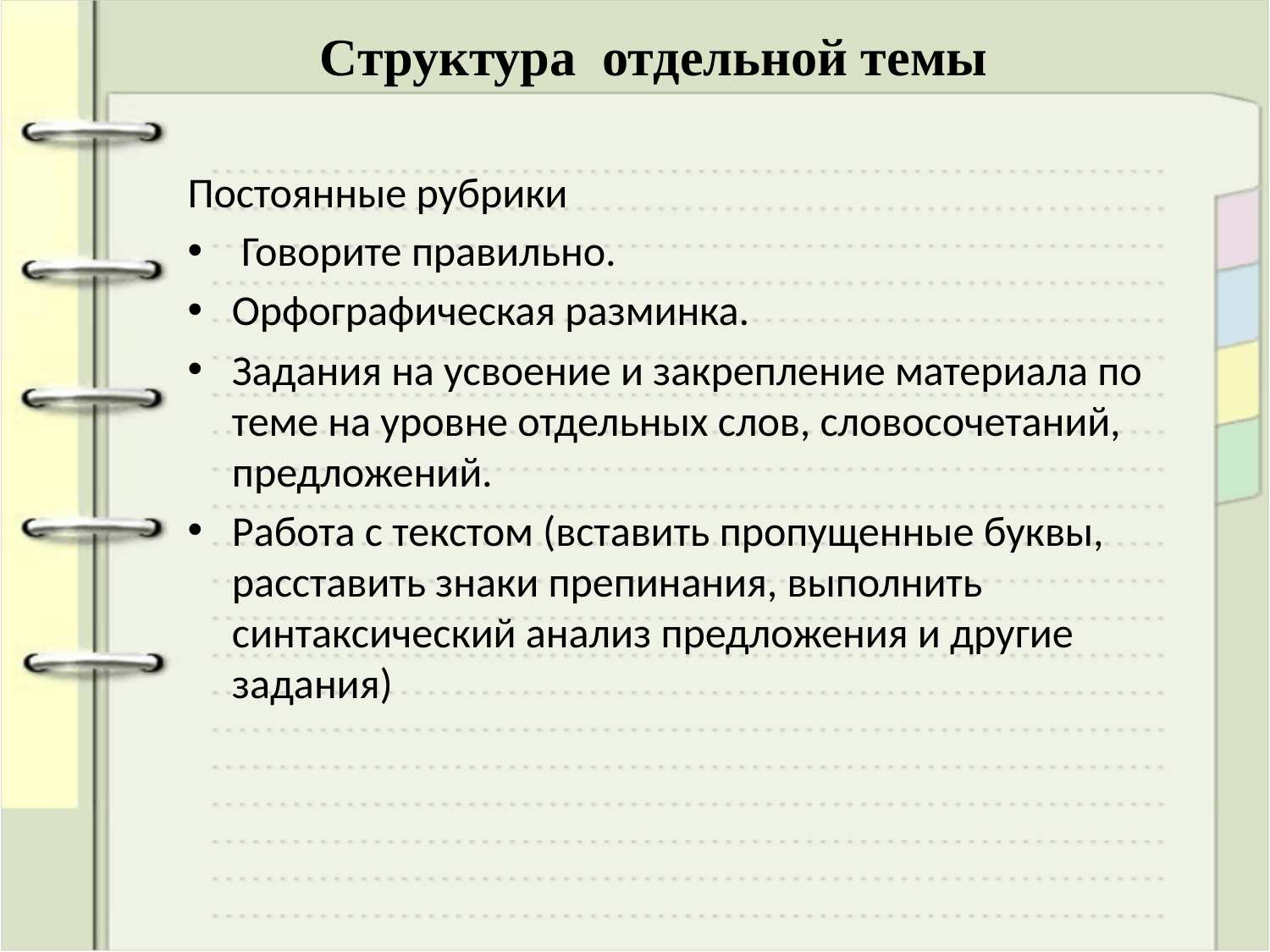

# Структура  отдельной темы
Постоянные рубрики
 Говорите правильно.
Орфографическая разминка.
Задания на усвоение и закрепление материала по теме на уровне отдельных слов, словосочетаний, предложений.
Работа с текстом (вставить пропущенные буквы, расставить знаки препинания, выполнить синтаксический анализ предложения и другие задания)